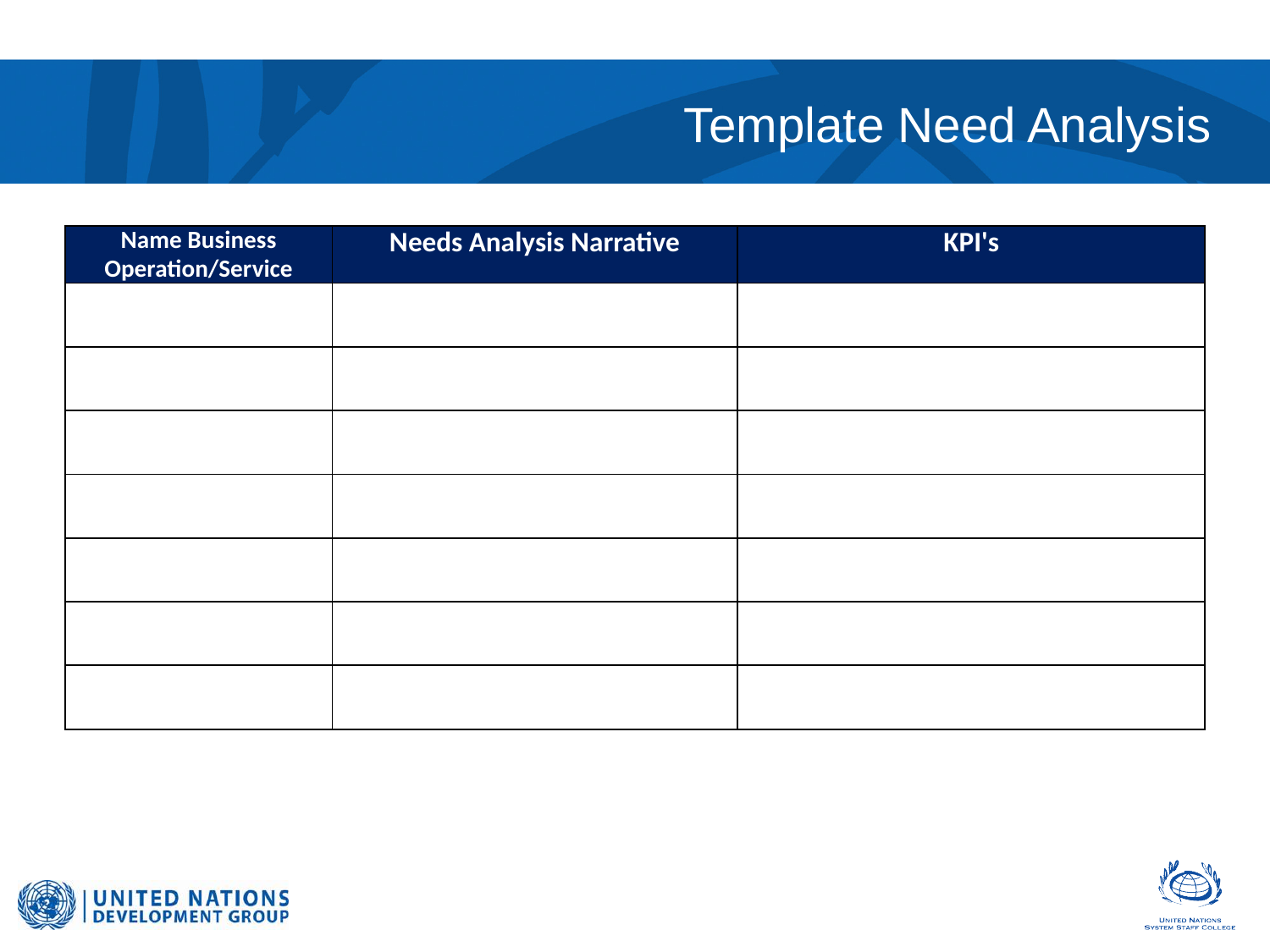

# Template Need Analysis
| Name Business Operation/Service | Needs Analysis Narrative | KPI's |
| --- | --- | --- |
|  |  |  |
|  |  |  |
|  |  |  |
|  |  |  |
|  |  |  |
|  |  |  |
|  |  |  |